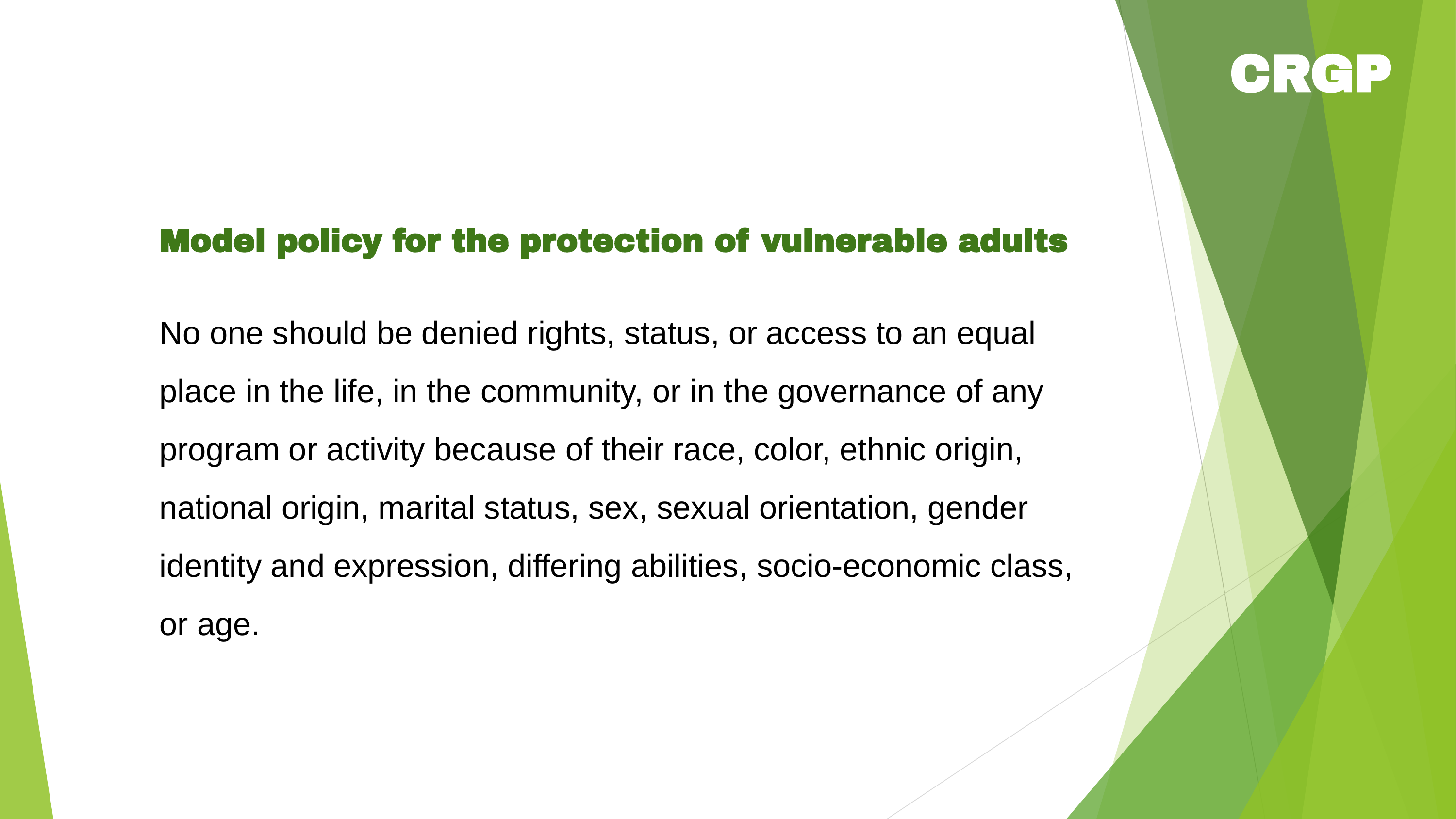

CRGP
Model policy for the protection of vulnerable adults
No one should be denied rights, status, or access to an equal place in the life, in the community, or in the governance of any program or activity because of their race, color, ethnic origin, national origin, marital status, sex, sexual orientation, gender identity and expression, differing abilities, socio-economic class, or age.